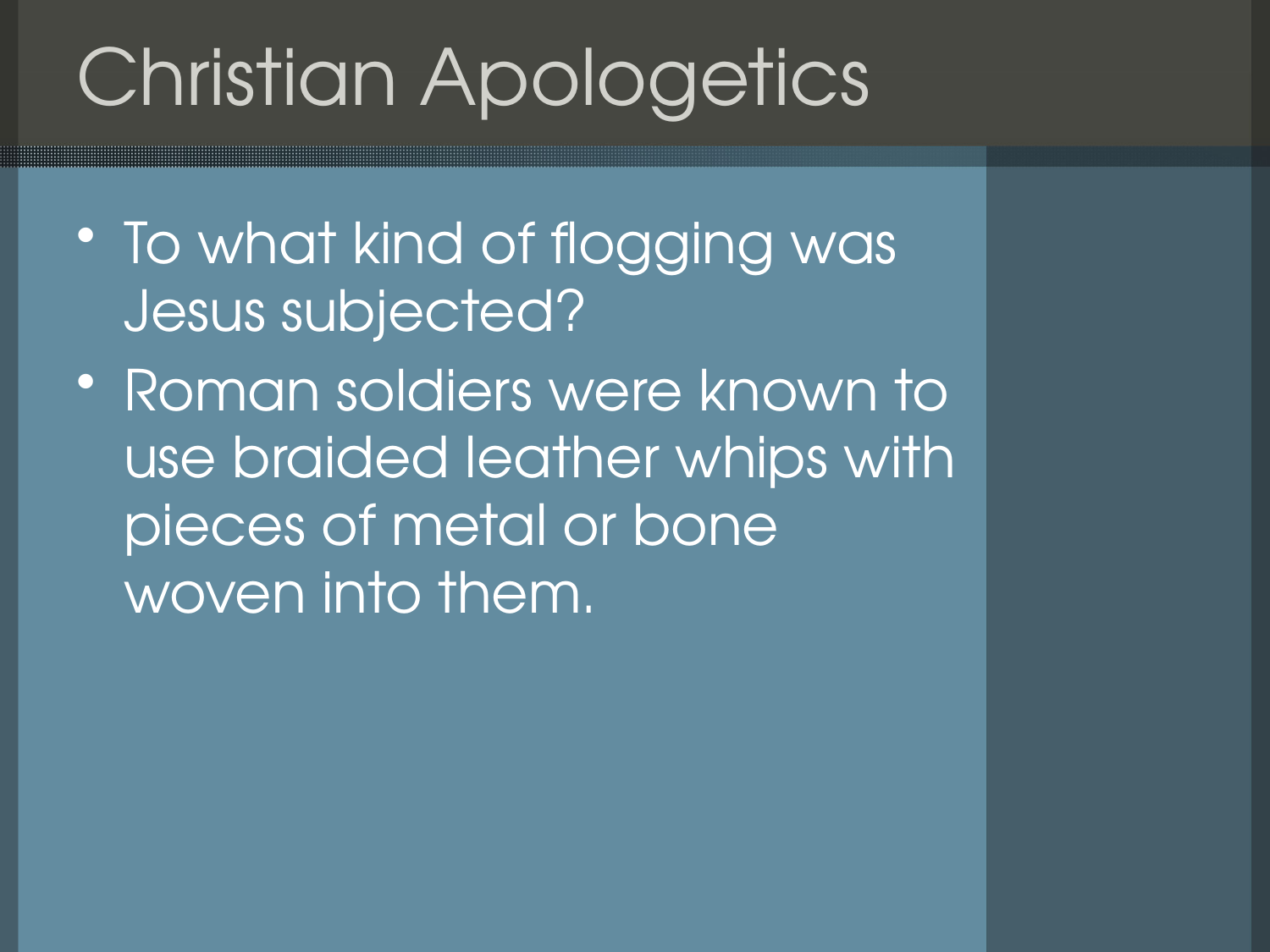

# Christian Apologetics
To what kind of flogging was Jesus subjected?
Roman soldiers were known to use braided leather whips with pieces of metal or bone woven into them.